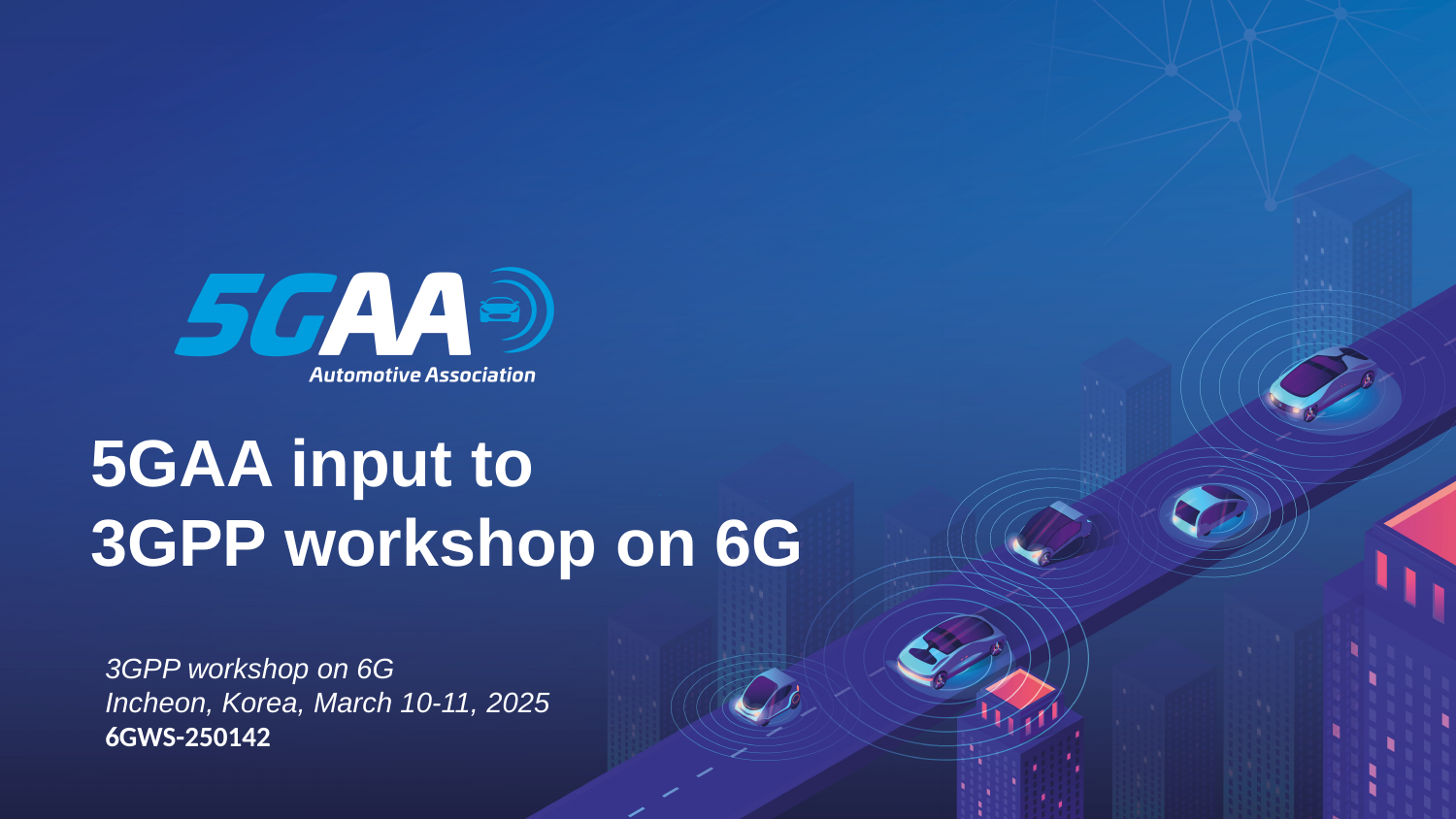

# 5GAA input to 3GPP workshop on 6G
3GPP workshop on 6G
Incheon, Korea, March 10-11, 2025
6GWS-250142